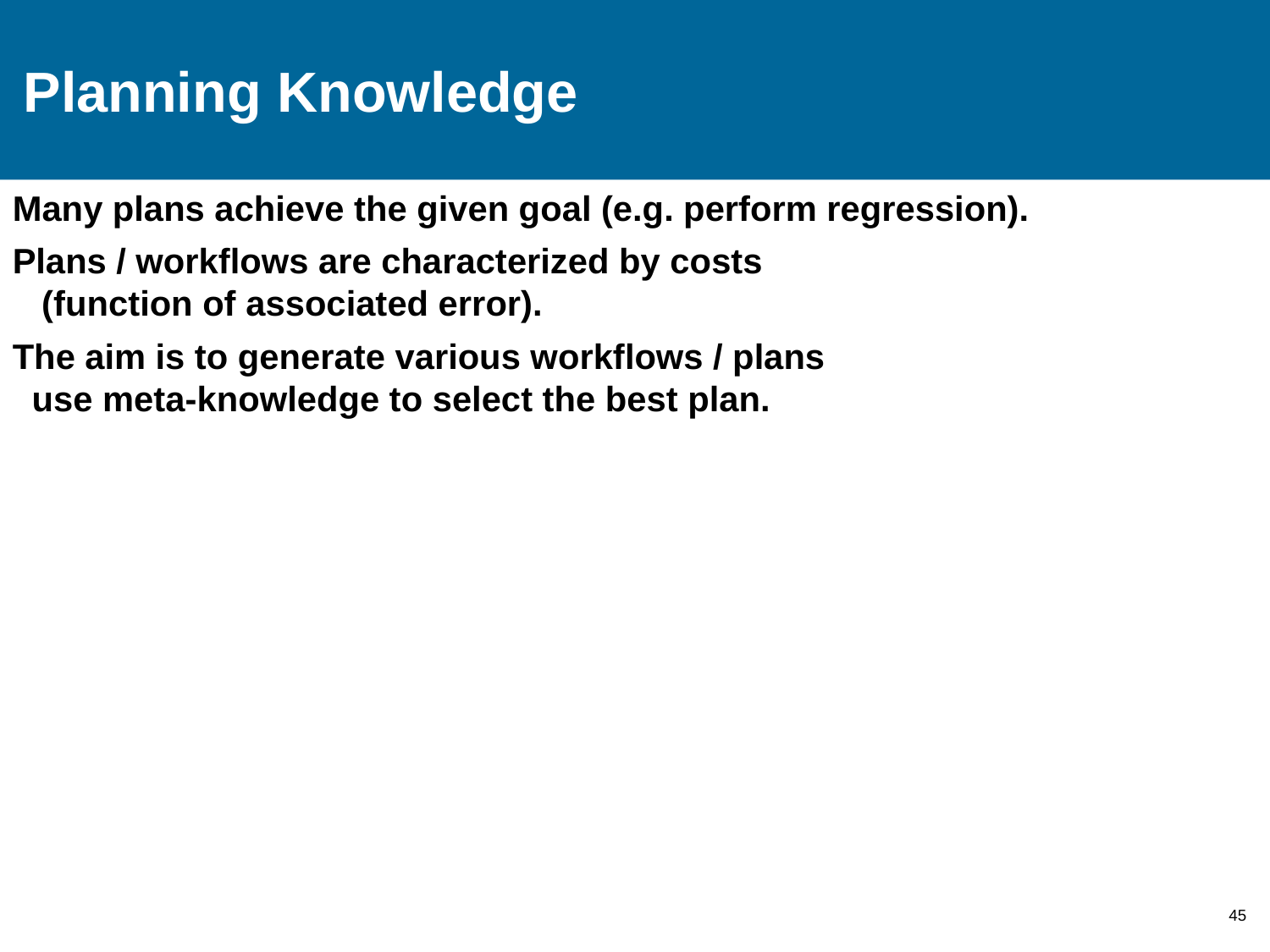

# Planning Knowledge
Many plans achieve the given goal (e.g. perform regression).
Plans / workflows are characterized by costs
   (function of associated error).
The aim is to generate various workflows / plans
  use meta-knowledge to select the best plan.

45